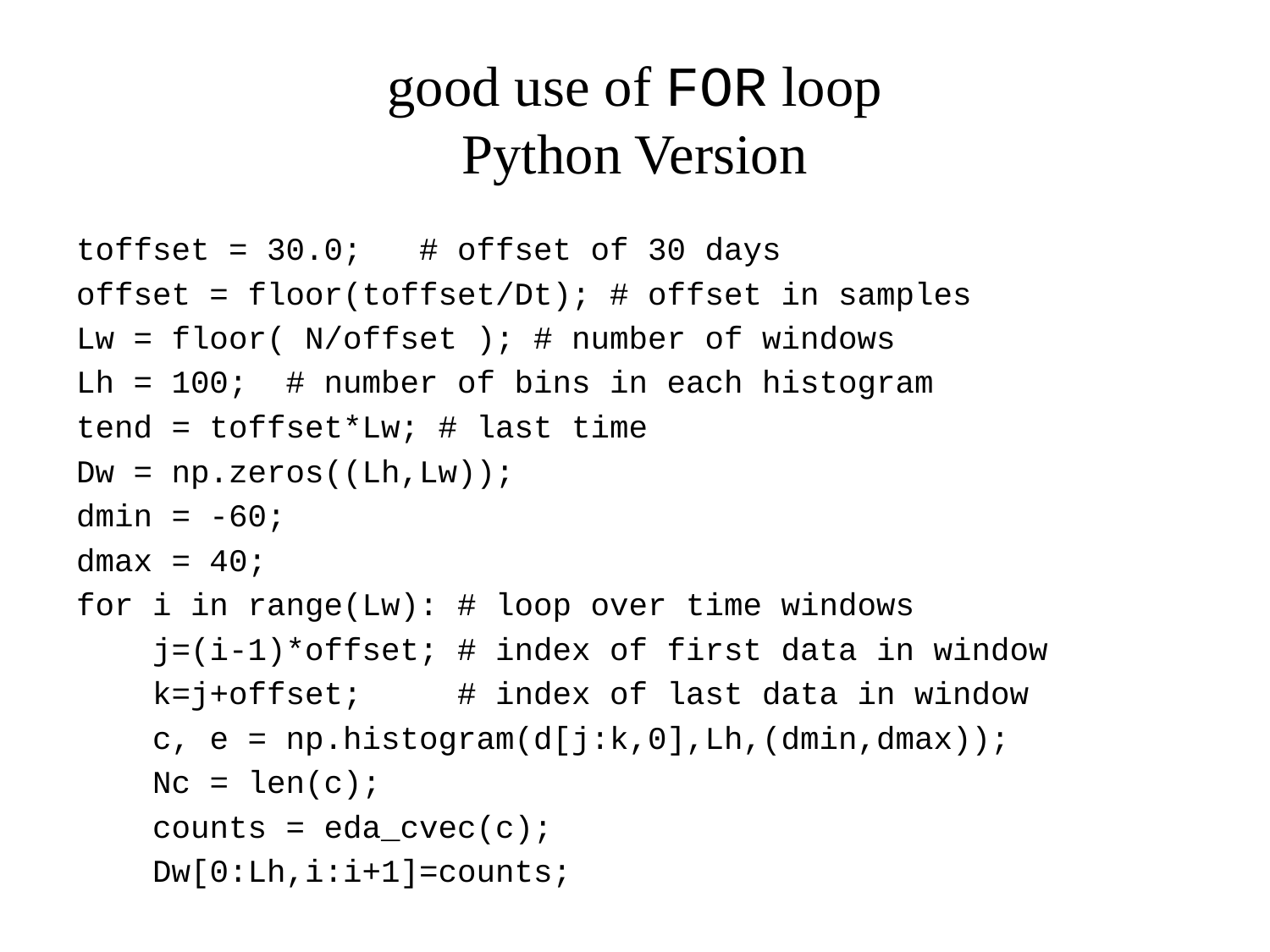

# good use of FOR loop Python Version
toffset = 30.0;   # offset of 30 days
offset = floor(toffset/Dt); # offset in samples
Lw = floor( N/offset ); # number of windows
Lh = 100;  # number of bins in each histogram
tend = toffset*Lw; # last time
Dw = np.zeros((Lh,Lw));
dmin = -60;
dmax = 40;
for i in range(Lw): # loop over time windows
    j=(i-1)*offset; # index of first data in window
    k=j+offset;     # index of last data in window
    c, e = np.histogram(d[j:k,0],Lh,(dmin,dmax));
    Nc = len(c);
    counts = eda_cvec(c);
    Dw[0:Lh,i:i+1]=counts;